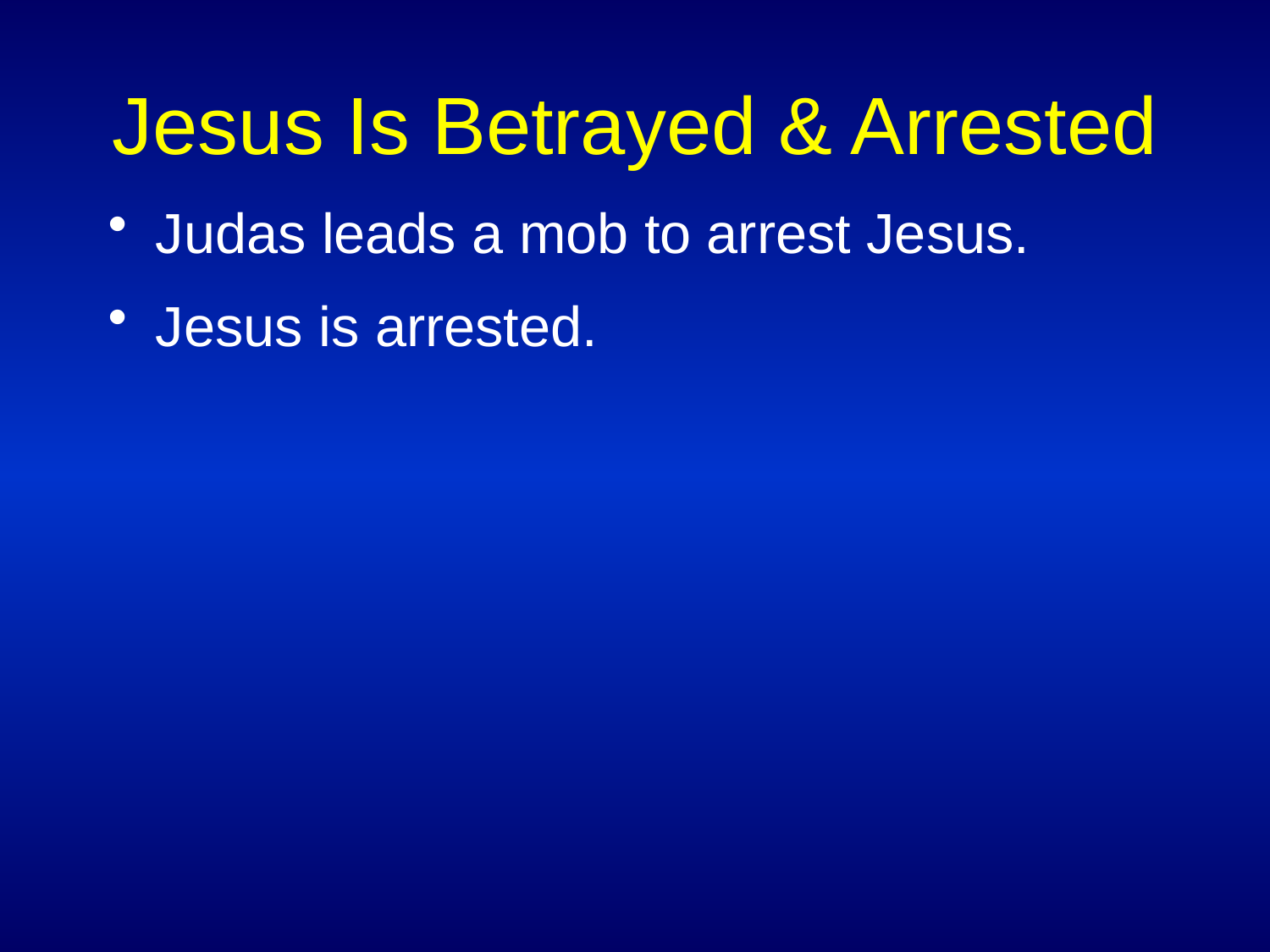

# Jesus Is Betrayed & Arrested
Judas leads a mob to arrest Jesus.
Jesus is arrested.